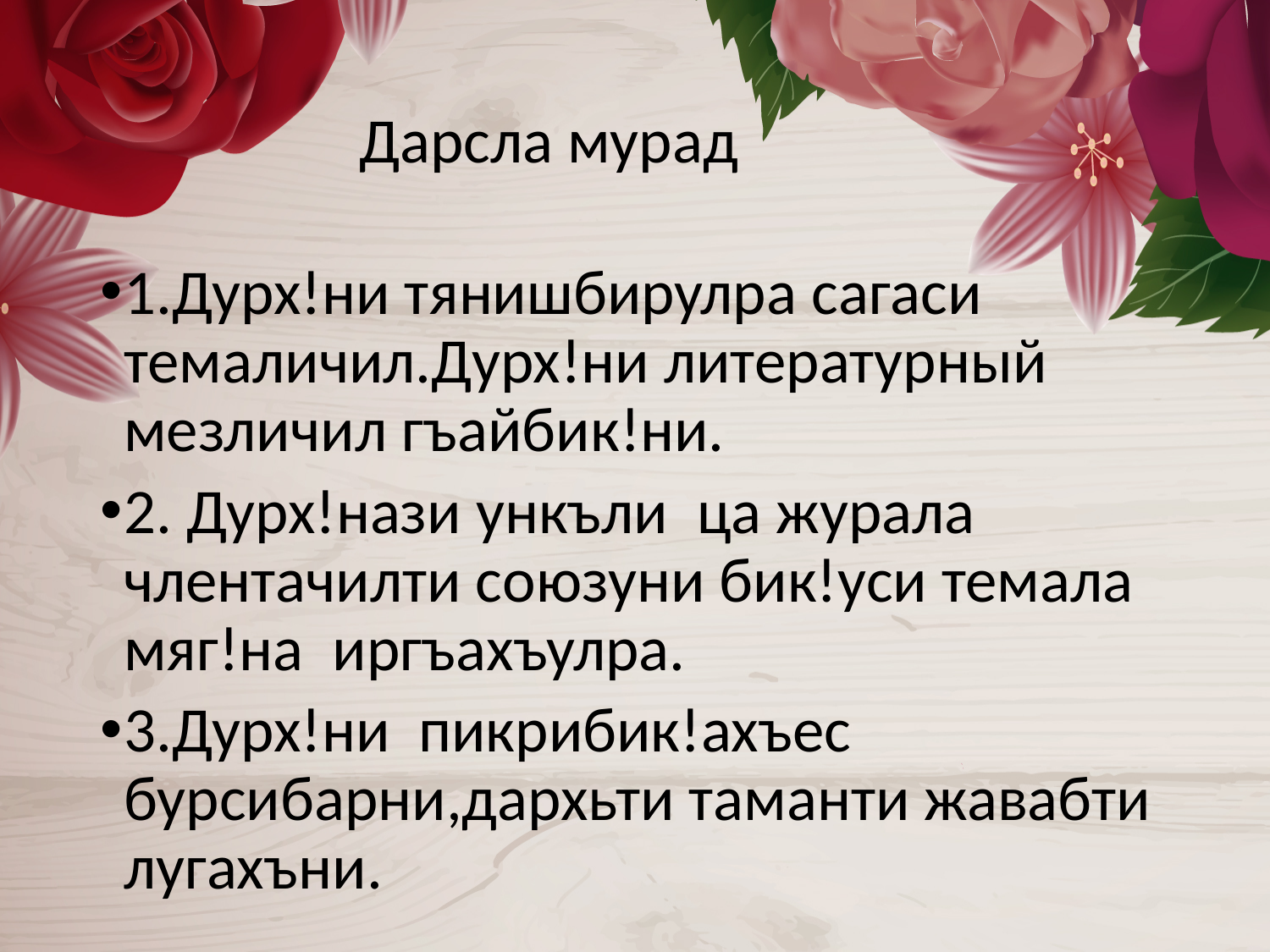

# Дарсла мурад
1.Дурх!ни тянишбирулра сагаси  темаличил.Дурх!ни литературный мезличил гъайбик!ни.
2. Дурх!нази ункъли  ца журала члентачилти союзуни бик!уси темала  мяг!на  иргъахъулра.
3.Дурх!ни  пикрибик!ахъес  бурсибарни,дархьти таманти жавабти лугахъни.